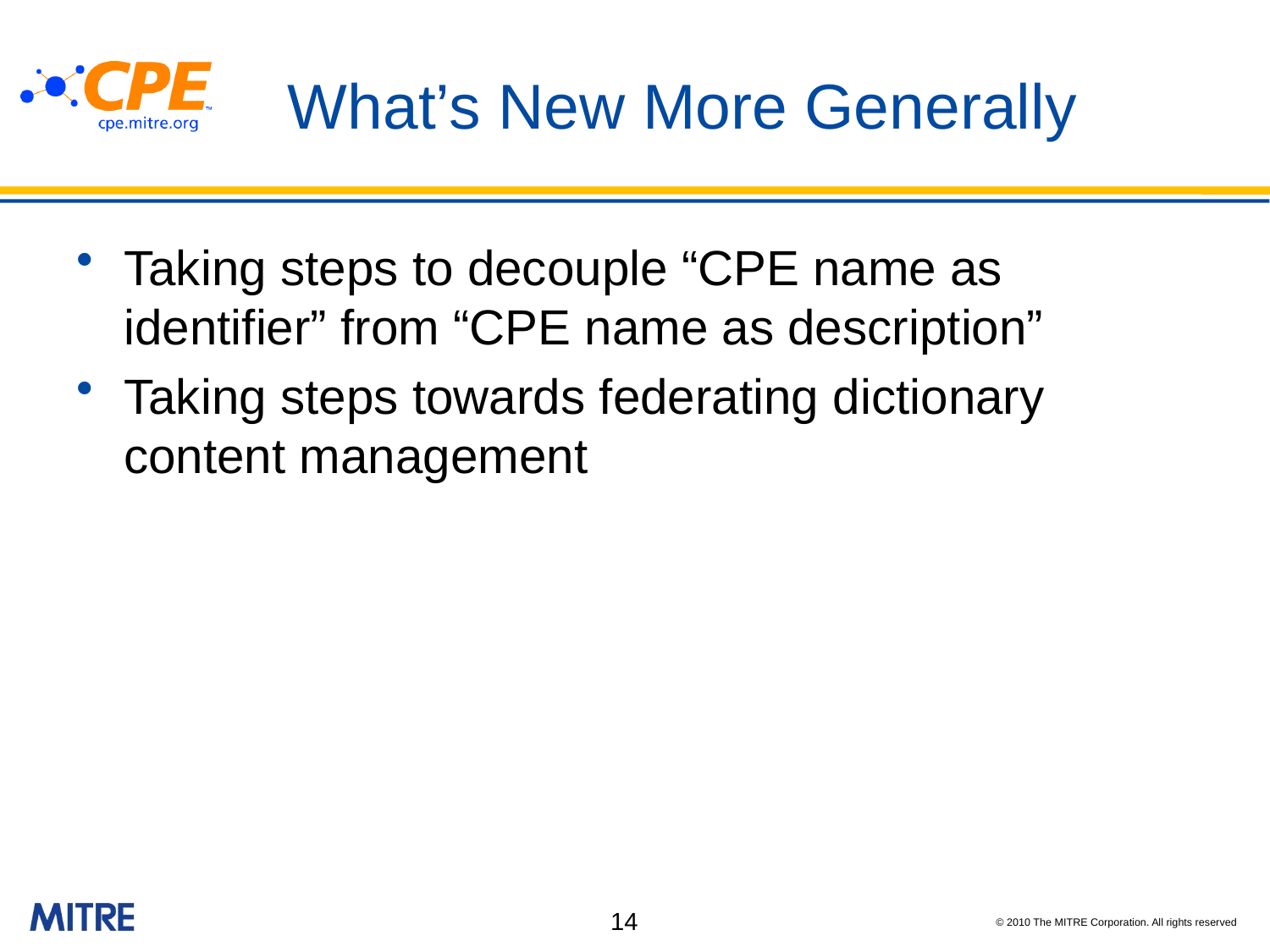

# What’s New More Generally
Taking steps to decouple “CPE name as identifier” from “CPE name as description”
Taking steps towards federating dictionary content management
14